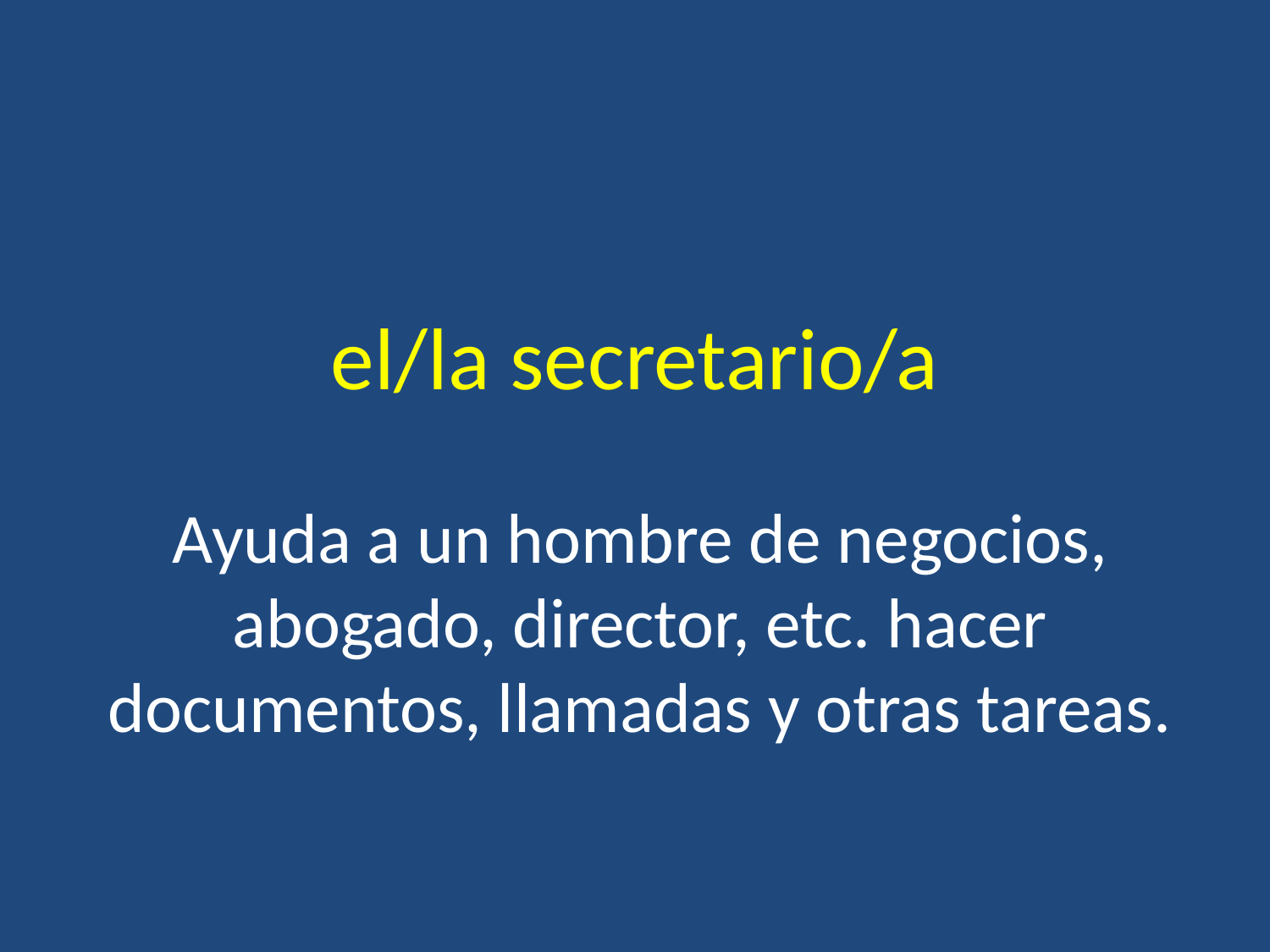

# el/la secretario/a
Ayuda a un hombre de negocios, abogado, director, etc. hacer documentos, llamadas y otras tareas.